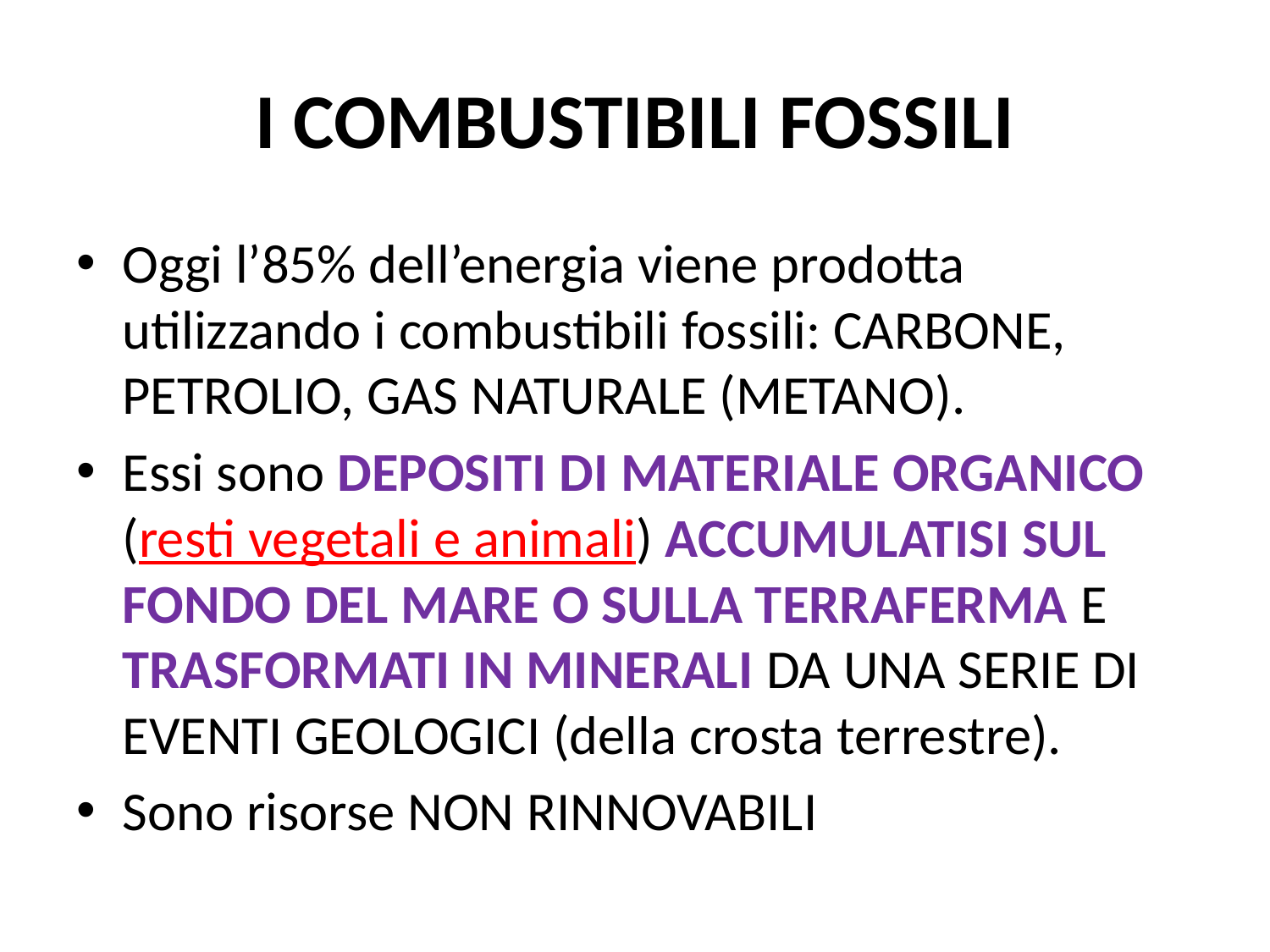

# I COMBUSTIBILI FOSSILI
Oggi l’85% dell’energia viene prodotta utilizzando i combustibili fossili: CARBONE, PETROLIO, GAS NATURALE (METANO).
Essi sono DEPOSITI DI MATERIALE ORGANICO (resti vegetali e animali) ACCUMULATISI SUL FONDO DEL MARE O SULLA TERRAFERMA E TRASFORMATI IN MINERALI DA UNA SERIE DI EVENTI GEOLOGICI (della crosta terrestre).
Sono risorse NON RINNOVABILI